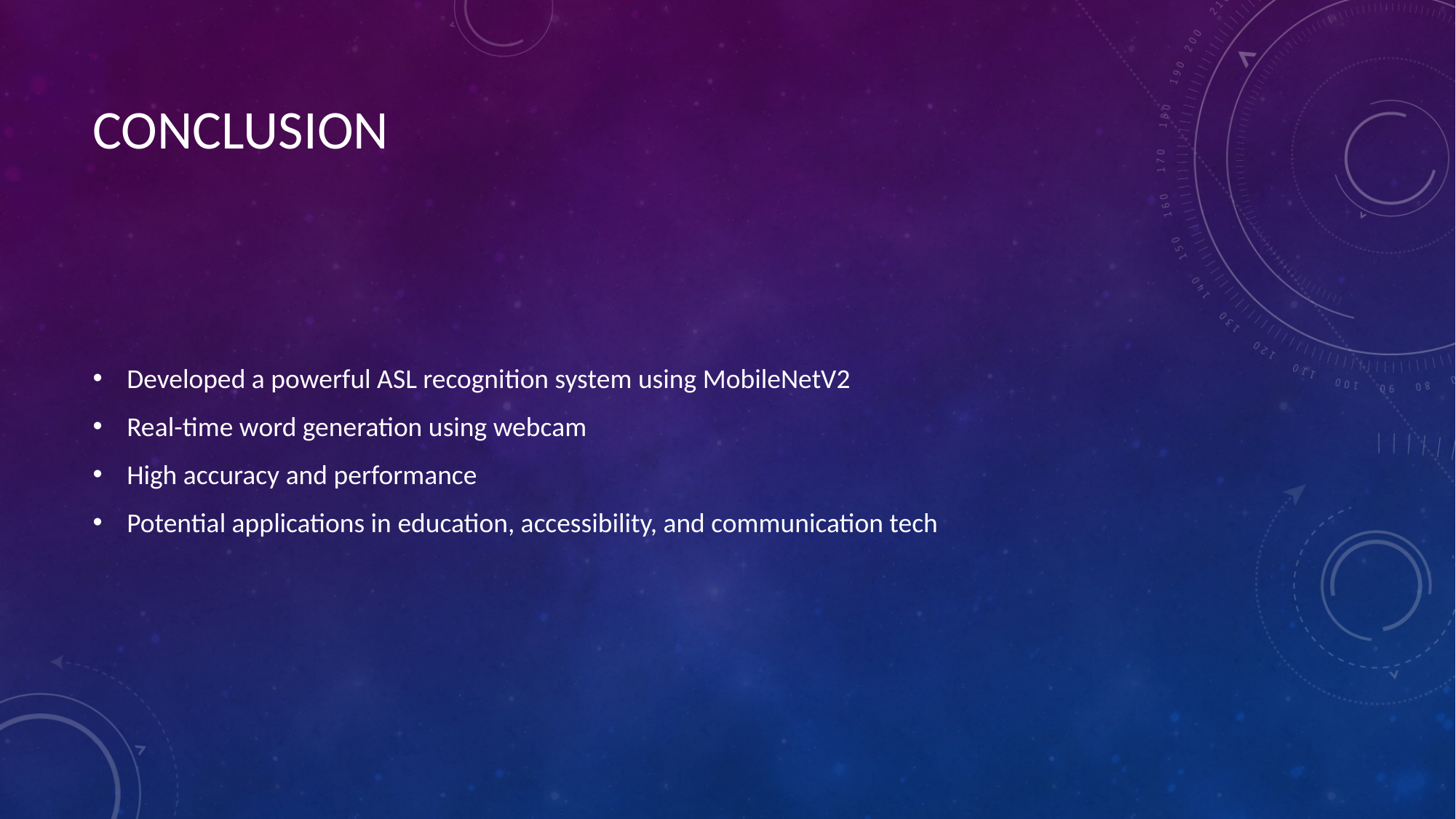

# Conclusion
Developed a powerful ASL recognition system using MobileNetV2
Real-time word generation using webcam
High accuracy and performance
Potential applications in education, accessibility, and communication tech